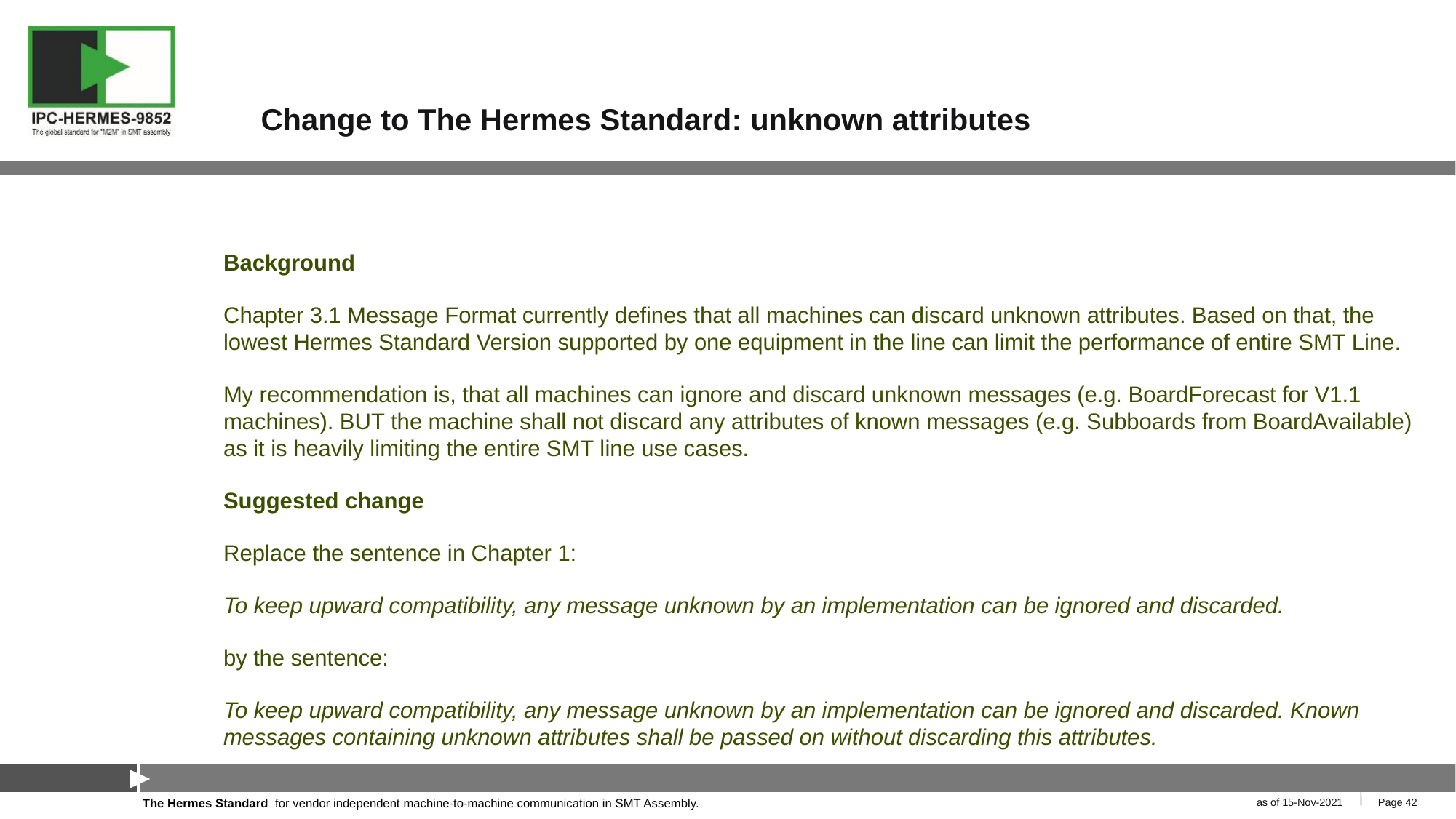

# Change to The Hermes Standard: unknown attributes
Background
Chapter 3.1 Message Format currently defines that all machines can discard unknown attributes. Based on that, the lowest Hermes Standard Version supported by one equipment in the line can limit the performance of entire SMT Line.
My recommendation is, that all machines can ignore and discard unknown messages (e.g. BoardForecast for V1.1 machines). BUT the machine shall not discard any attributes of known messages (e.g. Subboards from BoardAvailable) as it is heavily limiting the entire SMT line use cases.
Suggested change
Replace the sentence in Chapter 1:
To keep upward compatibility, any message unknown by an implementation can be ignored and discarded.
by the sentence:
To keep upward compatibility, any message unknown by an implementation can be ignored and discarded. Known messages containing unknown attributes shall be passed on without discarding this attributes.
as of 15-Nov-2021
Page 42